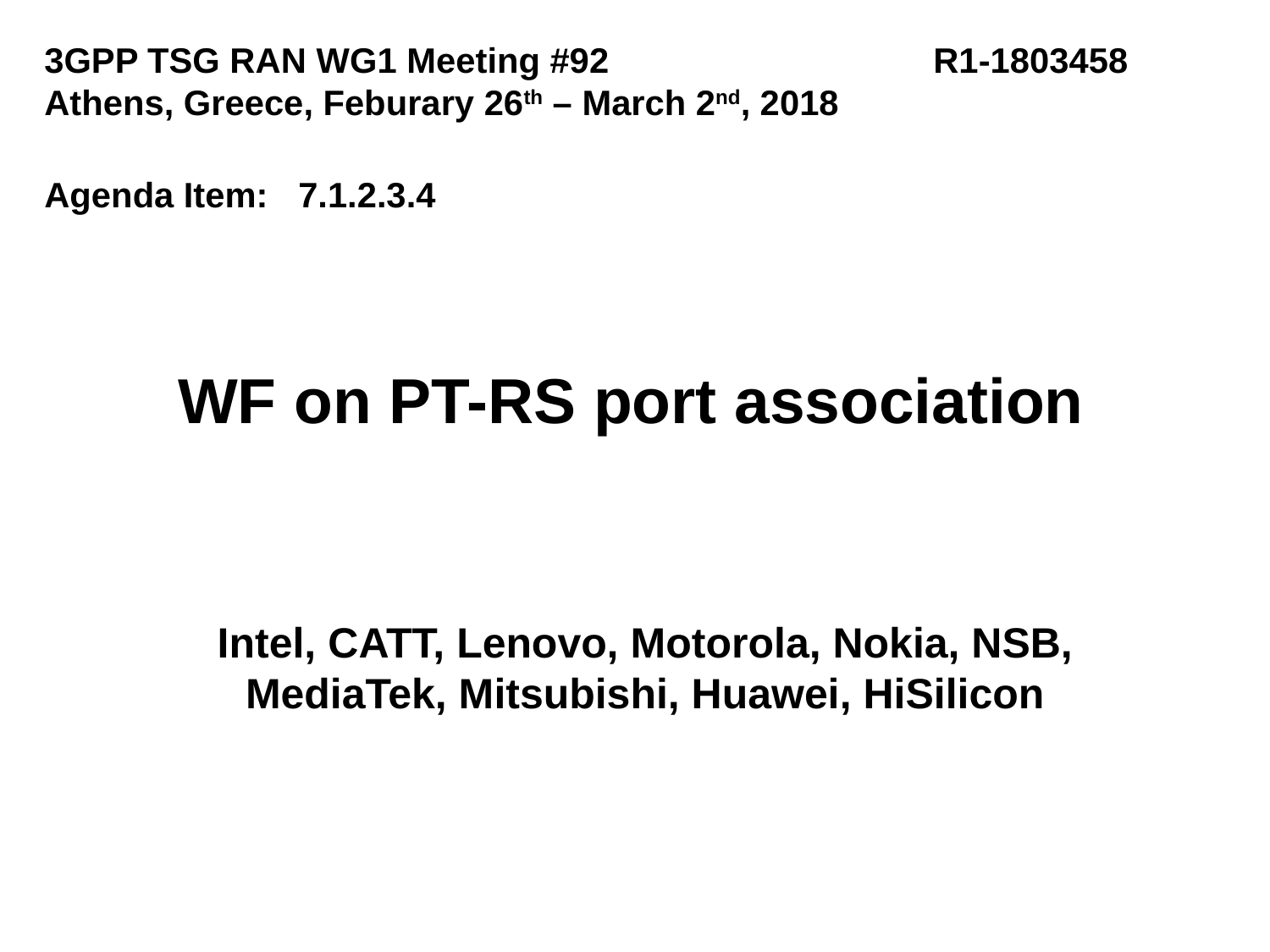

3GPP TSG RAN WG1 Meeting #92			R1-1803458
Athens, Greece, Feburary 26th – March 2nd, 2018

Agenda Item:	7.1.2.3.4

# WF on PT-RS port association
Intel, CATT, Lenovo, Motorola, Nokia, NSB, MediaTek, Mitsubishi, Huawei, HiSilicon